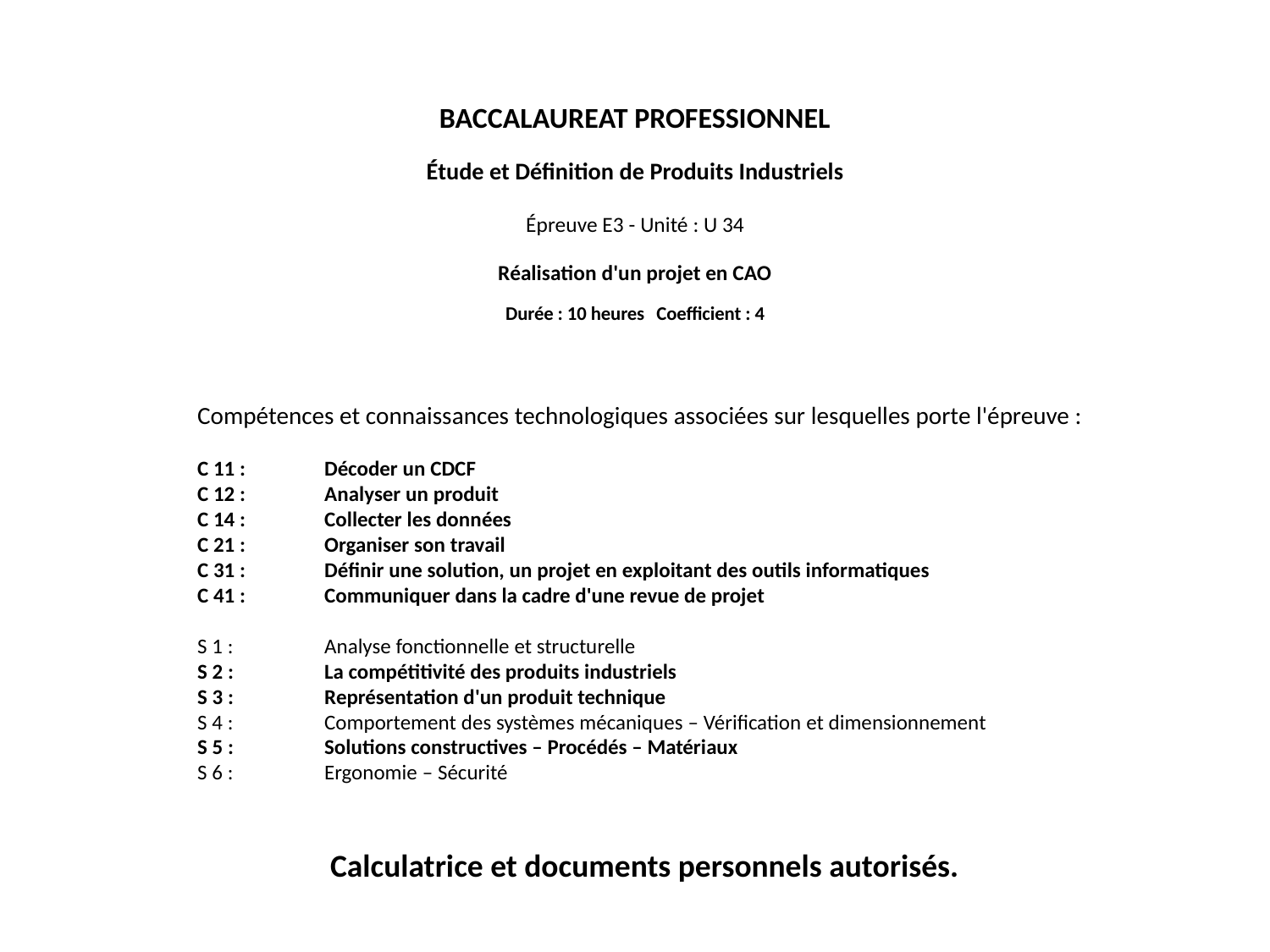

BACCALAUREAT PROFESSIONNEL

étude et Définition de Produits Industriels

épreuve E3 - Unité : U 34

Réalisation d'un projet en CAO

Durée : 10 heures				Coefficient : 4
Compétences et connaissances technologiques associées sur lesquelles porte l'épreuve :

C 11 :	Décoder un CDCF
C 12 :	Analyser un produit
C 14 :	Collecter les données
C 21 :	organiser son travail
C 31 :	définir une solution, un projet en exploitant des outils informatiques
C 41 :	Communiquer dans la cadre d'une revue de projet

S 1 :	Analyse fonctionnelle et structurelle
S 2 :	La compétitivité des produits industriels
S 3 :	représentation d'un produit technique
S 4 :	Comportement des systèmes mécaniques – Vérification et dimensionnement
S 5 :	Solutions constructives – Procédés – Matériaux
S 6 :	Ergonomie – Sécurité

Calculatrice et documents personnels autorisés.